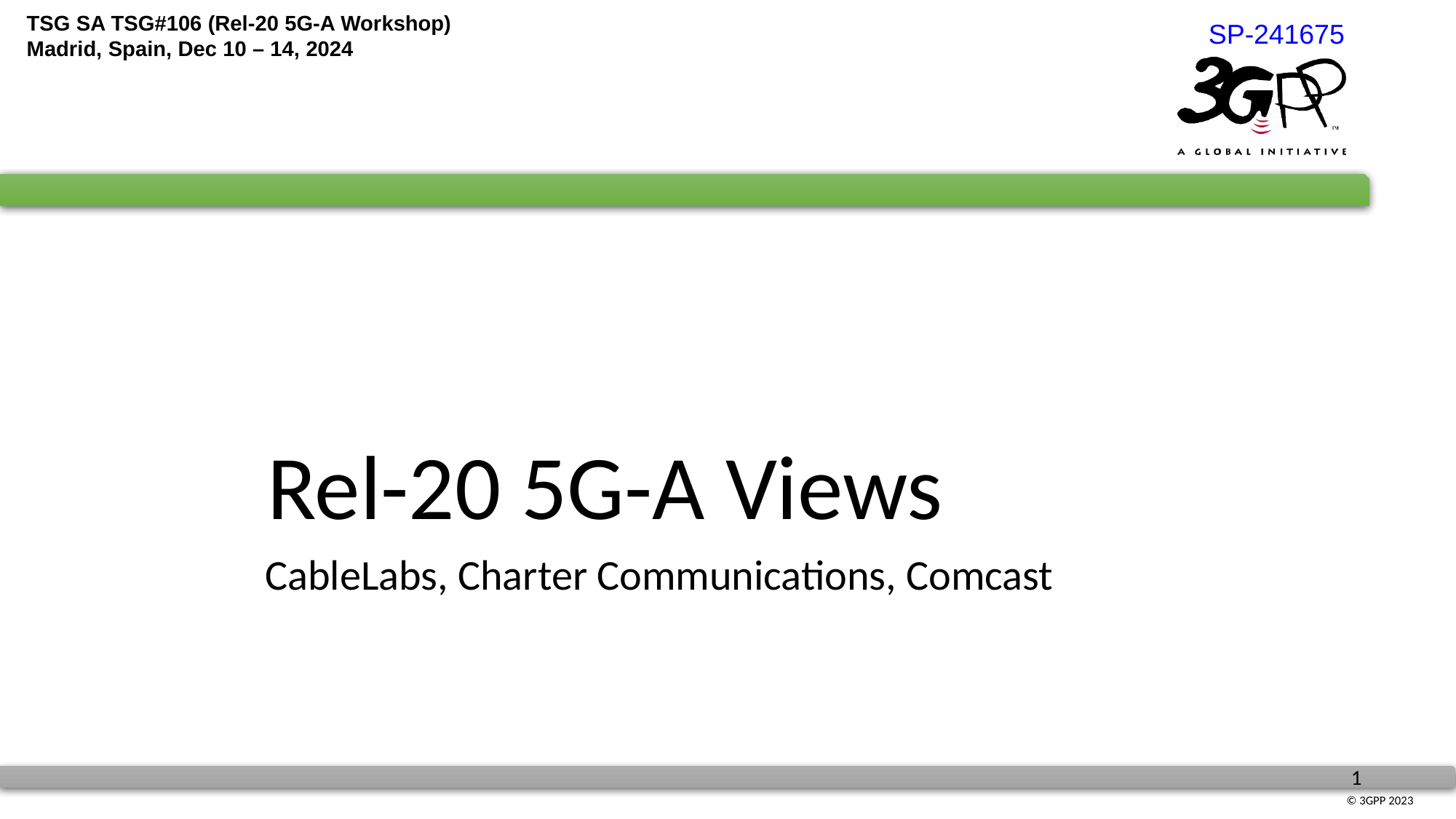

SP-241675
# Rel-20 5G-A Views
CableLabs, Charter Communications, Comcast